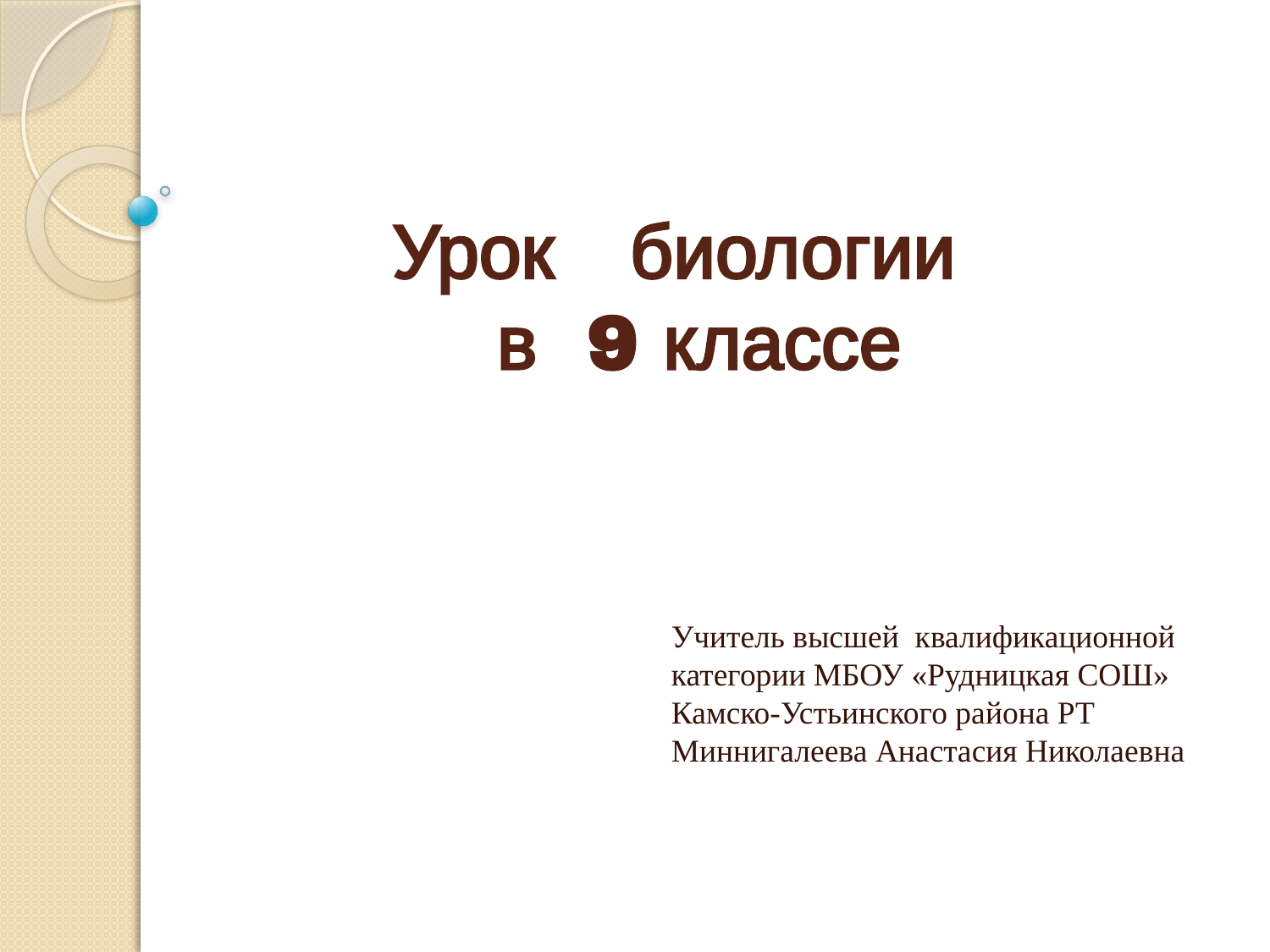

# Урок   биологии в  9 классе
Учитель высшей  квалификационной категории МБОУ «Рудницкая СОШ»  Камско-Устьинского района РТ Миннигалеева Анастасия Николаевна